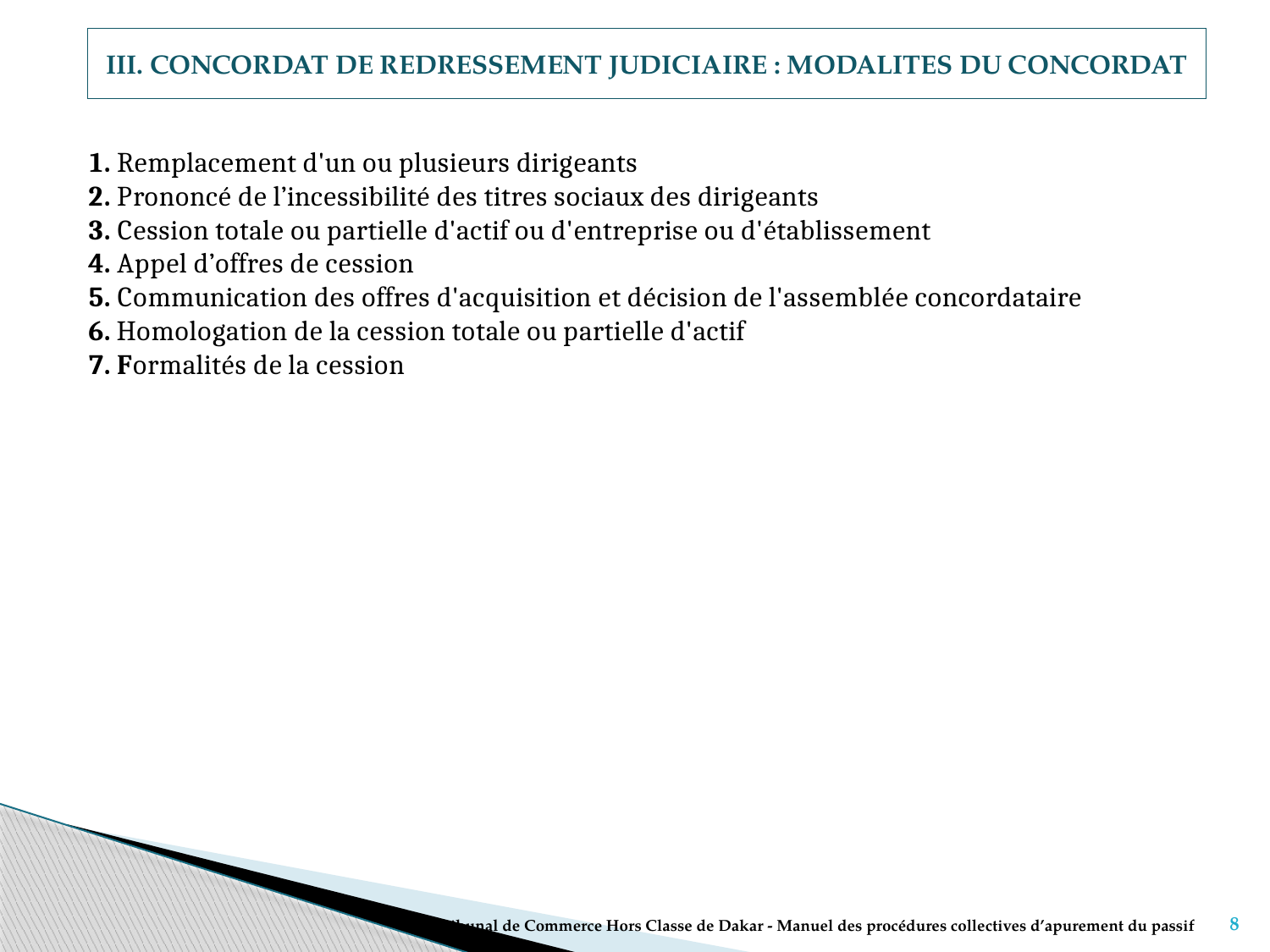

# III. CONCORDAT DE REDRESSEMENT JUDICIAIRE : MODALITES DU CONCORDAT
1. Remplacement d'un ou plusieurs dirigeants
2. Prononcé de l’incessibilité des titres sociaux des dirigeants
3. Cession totale ou partielle d'actif ou d'entreprise ou d'établissement
4. Appel d’offres de cession
5. Communication des offres d'acquisition et décision de l'assemblée concordataire
6. Homologation de la cession totale ou partielle d'actif
7. Formalités de la cession
Tribunal de Commerce Hors Classe de Dakar - Manuel des procédures collectives d’apurement du passif
8